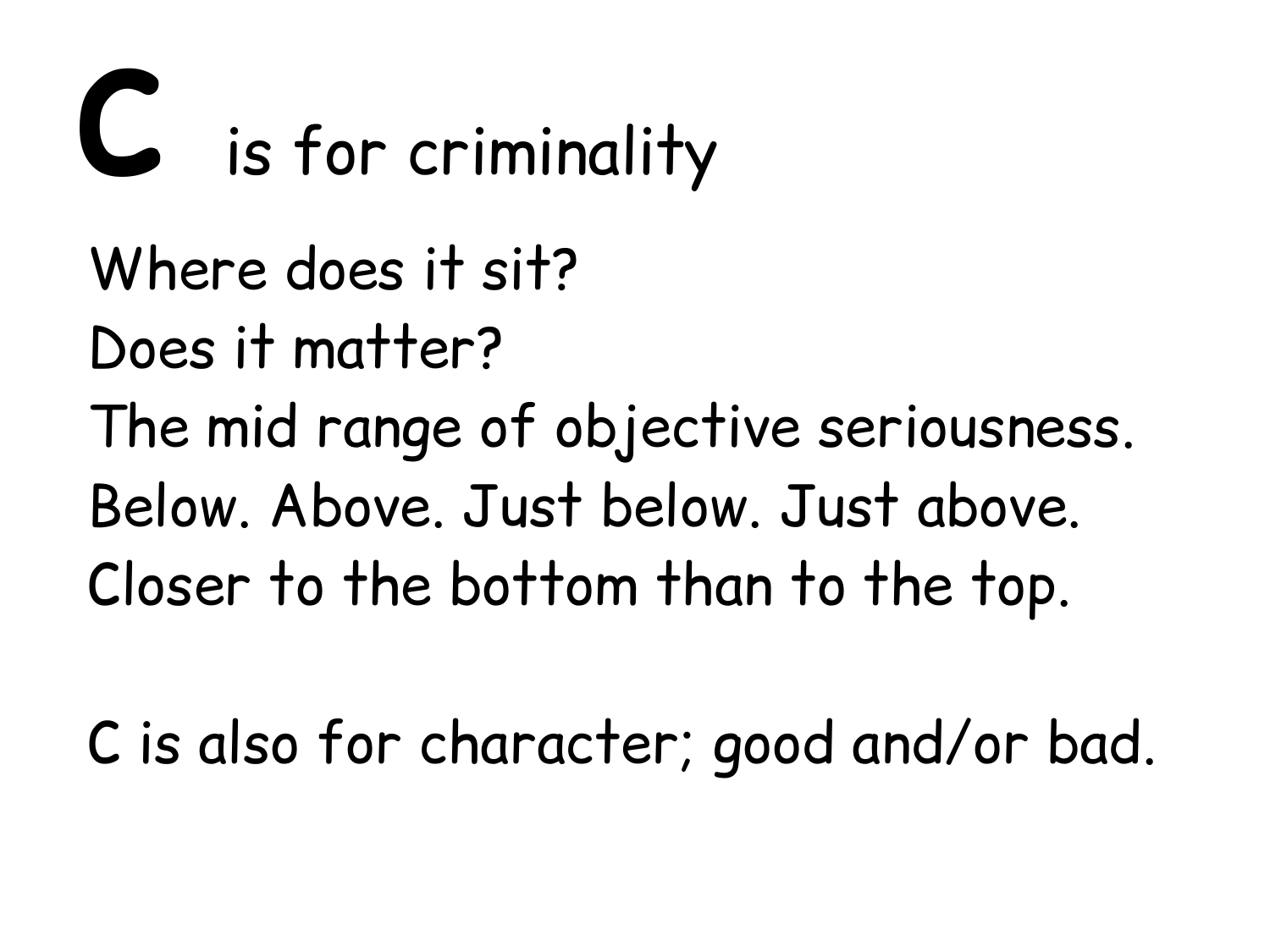

# C is for criminality
Where does it sit?
Does it matter?
The mid range of objective seriousness.
Below. Above. Just below. Just above.
Closer to the bottom than to the top.

C is also for character; good and/or bad.